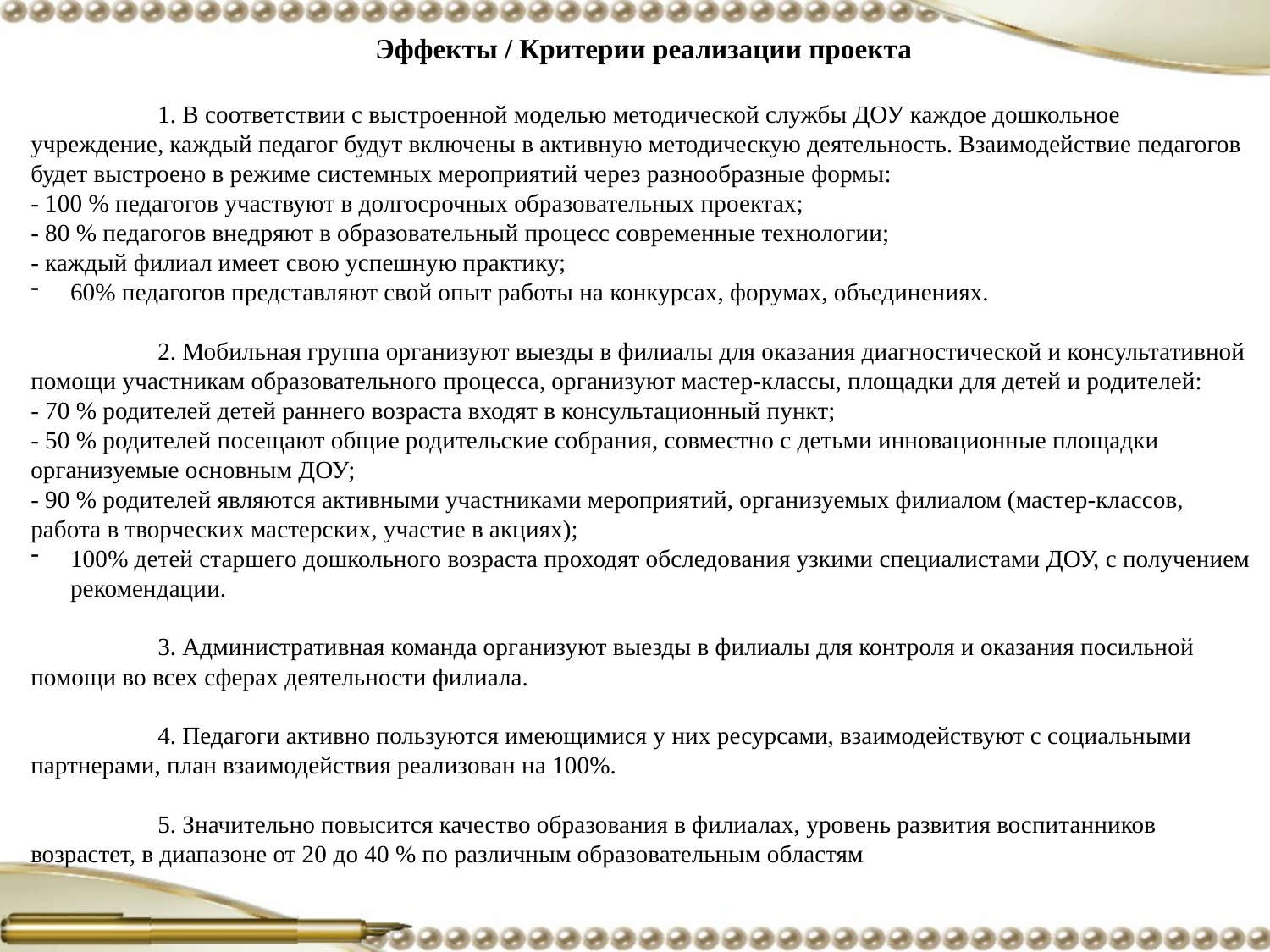

Эффекты / Критерии реализации проекта

	1. В соответствии с выстроенной моделью методической службы ДОУ каждое дошкольное учреждение, каждый педагог будут включены в активную методическую деятельность. Взаимодействие педагогов будет выстроено в режиме системных мероприятий через разнообразные формы:
- 100 % педагогов участвуют в долгосрочных образовательных проектах;
- 80 % педагогов внедряют в образовательный процесс современные технологии;
- каждый филиал имеет свою успешную практику;
60% педагогов представляют свой опыт работы на конкурсах, форумах, объединениях.

	2. Мобильная группа организуют выезды в филиалы для оказания диагностической и консультативной помощи участникам образовательного процесса, организуют мастер-классы, площадки для детей и родителей:
- 70 % родителей детей раннего возраста входят в консультационный пункт;
- 50 % родителей посещают общие родительские собрания, совместно с детьми инновационные площадки организуемые основным ДОУ;
- 90 % родителей являются активными участниками мероприятий, организуемых филиалом (мастер-классов, работа в творческих мастерских, участие в акциях);
100% детей старшего дошкольного возраста проходят обследования узкими специалистами ДОУ, с получением рекомендации.

	3. Административная команда организуют выезды в филиалы для контроля и оказания посильной помощи во всех сферах деятельности филиала.

	4. Педагоги активно пользуются имеющимися у них ресурсами, взаимодействуют с социальными партнерами, план взаимодействия реализован на 100%.

	5. Значительно повысится качество образования в филиалах, уровень развития воспитанников возрастет, в диапазоне от 20 до 40 % по различным образовательным областям